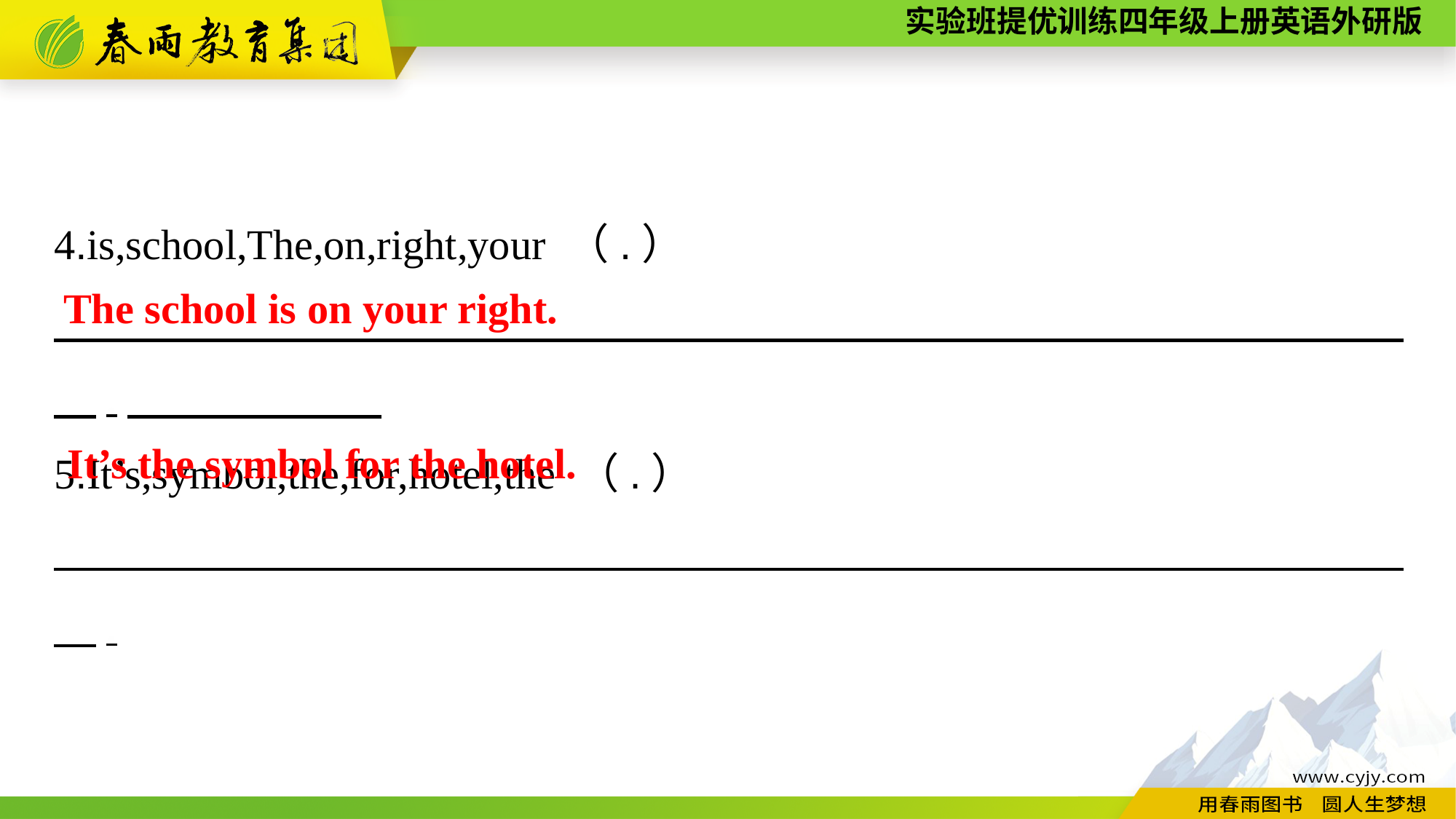

4.is,school,The,on,right,your （.）
　　　　　　　　　　　　　　　　　　　　　　　　　　　　  　　　.
5.It’s,symbol,the,for,hotel,the （.）
　　　　　　　　　　　　　　　　　　　　　　　　　　　　  　　　.
The school is on your right.
It’s the symbol for the hotel.